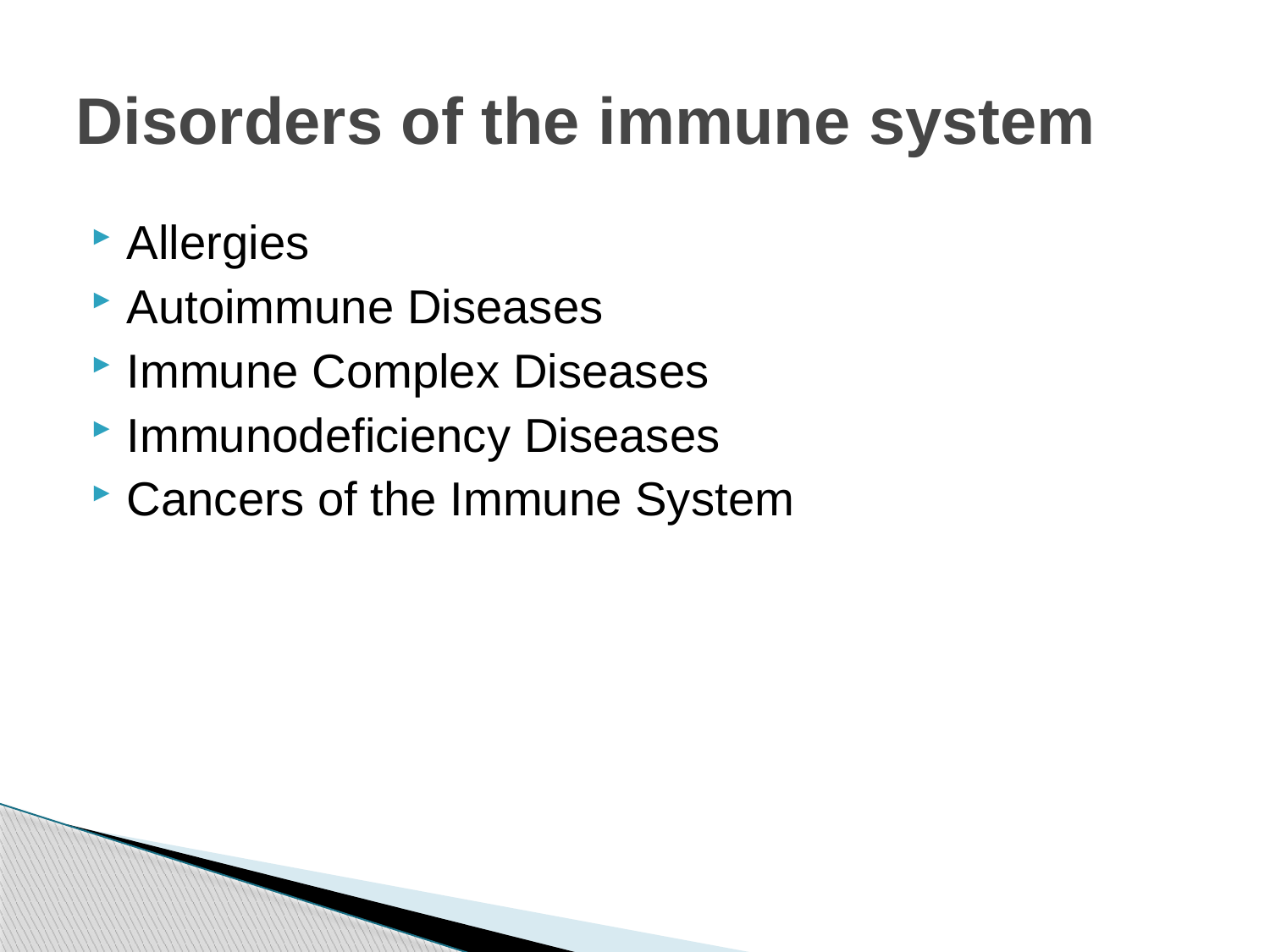

# Disorders of the immune system
Allergies
Autoimmune Diseases
Immune Complex Diseases
Immunodeficiency Diseases
Cancers of the Immune System